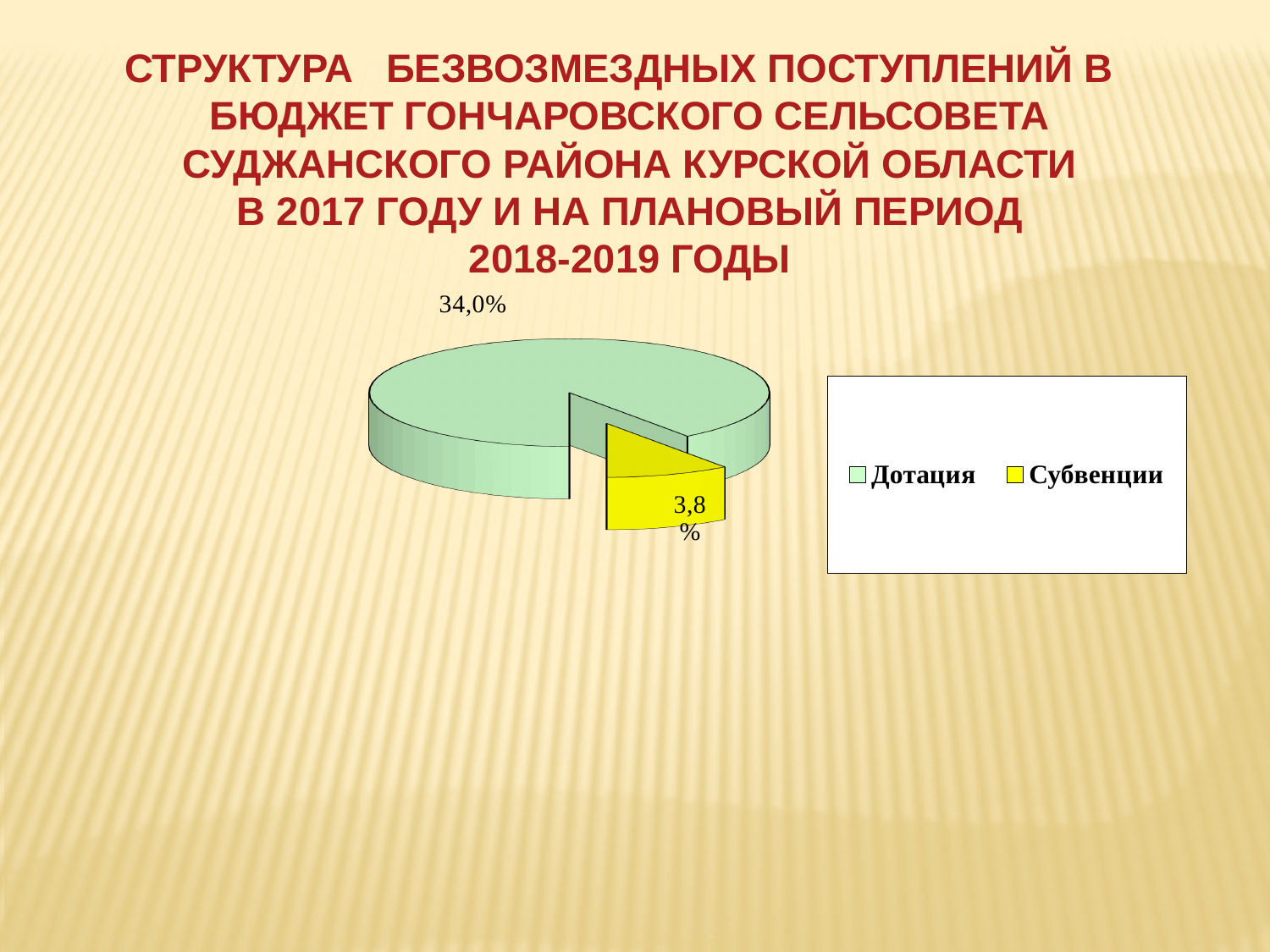

Структура   безвозмездных поступлений в   бюджет Гончаровского сельсовета Суджанского района Курской области
 в 2017 году и на плановый период
2018-2019 годы

[unsupported chart]